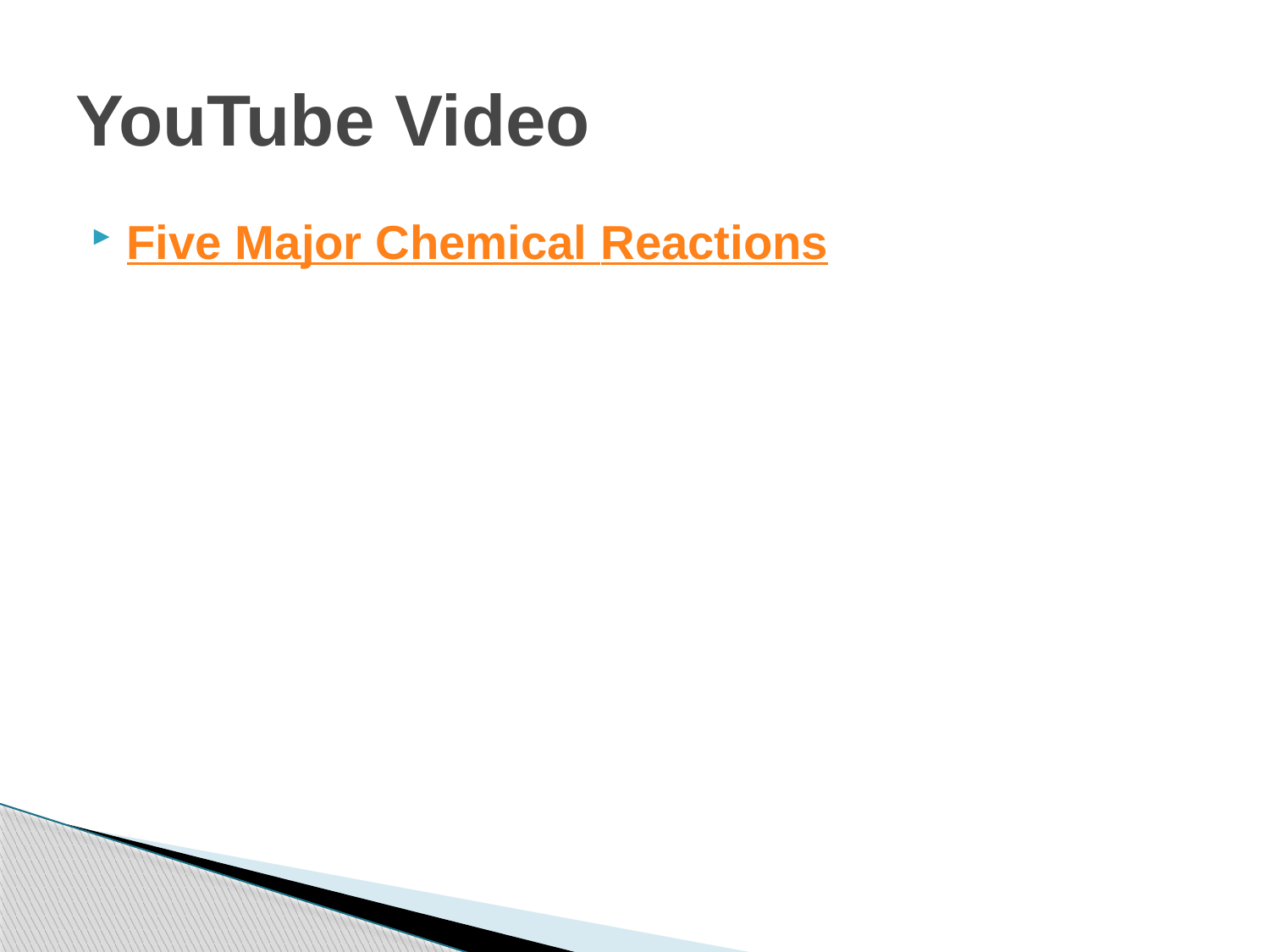

# YouTube Video
Five Major Chemical Reactions